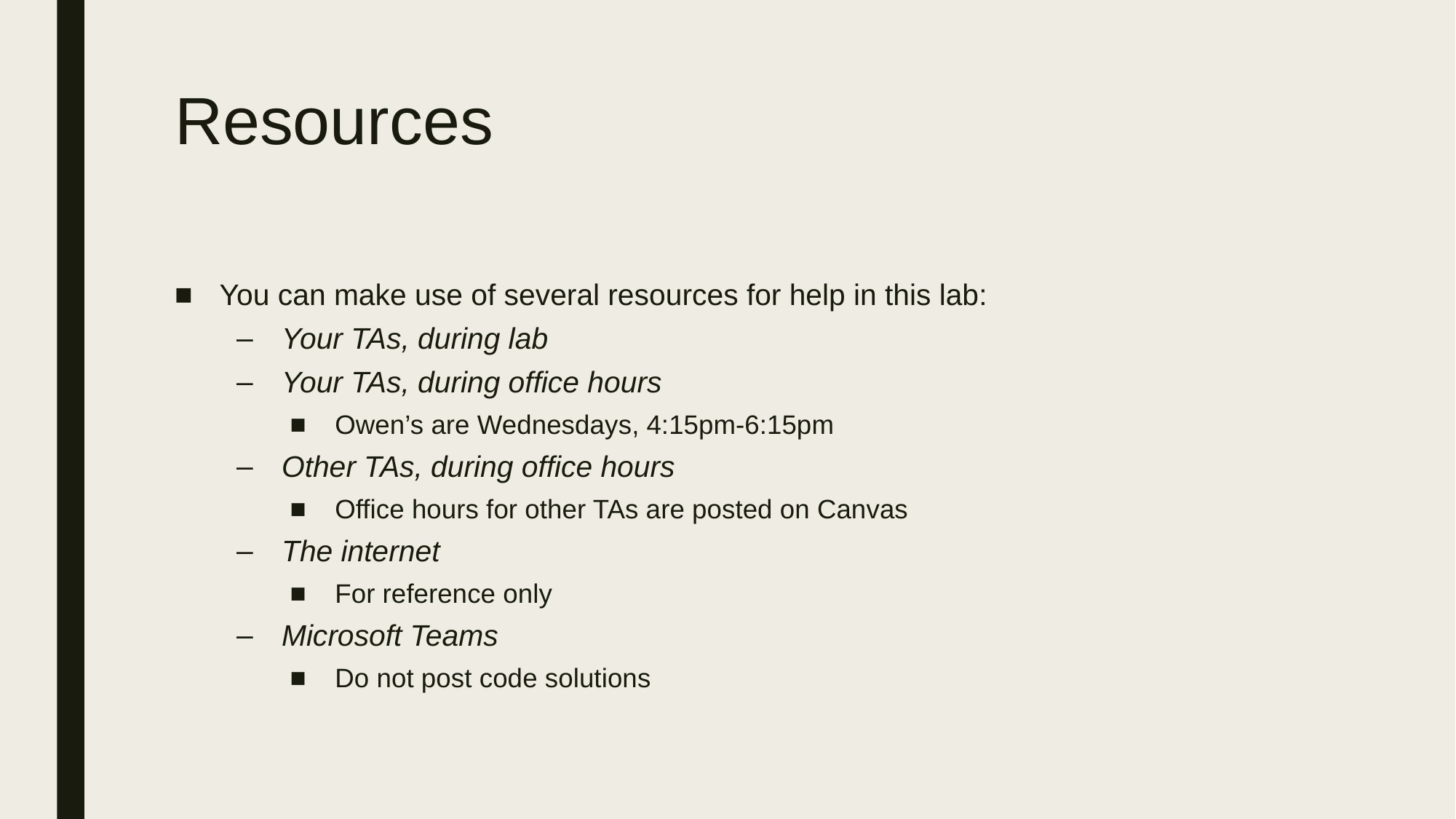

# Resources
You can make use of several resources for help in this lab:
Your TAs, during lab
Your TAs, during office hours
Owen’s are Wednesdays, 4:15pm-6:15pm
Other TAs, during office hours
Office hours for other TAs are posted on Canvas
The internet
For reference only
Microsoft Teams
Do not post code solutions